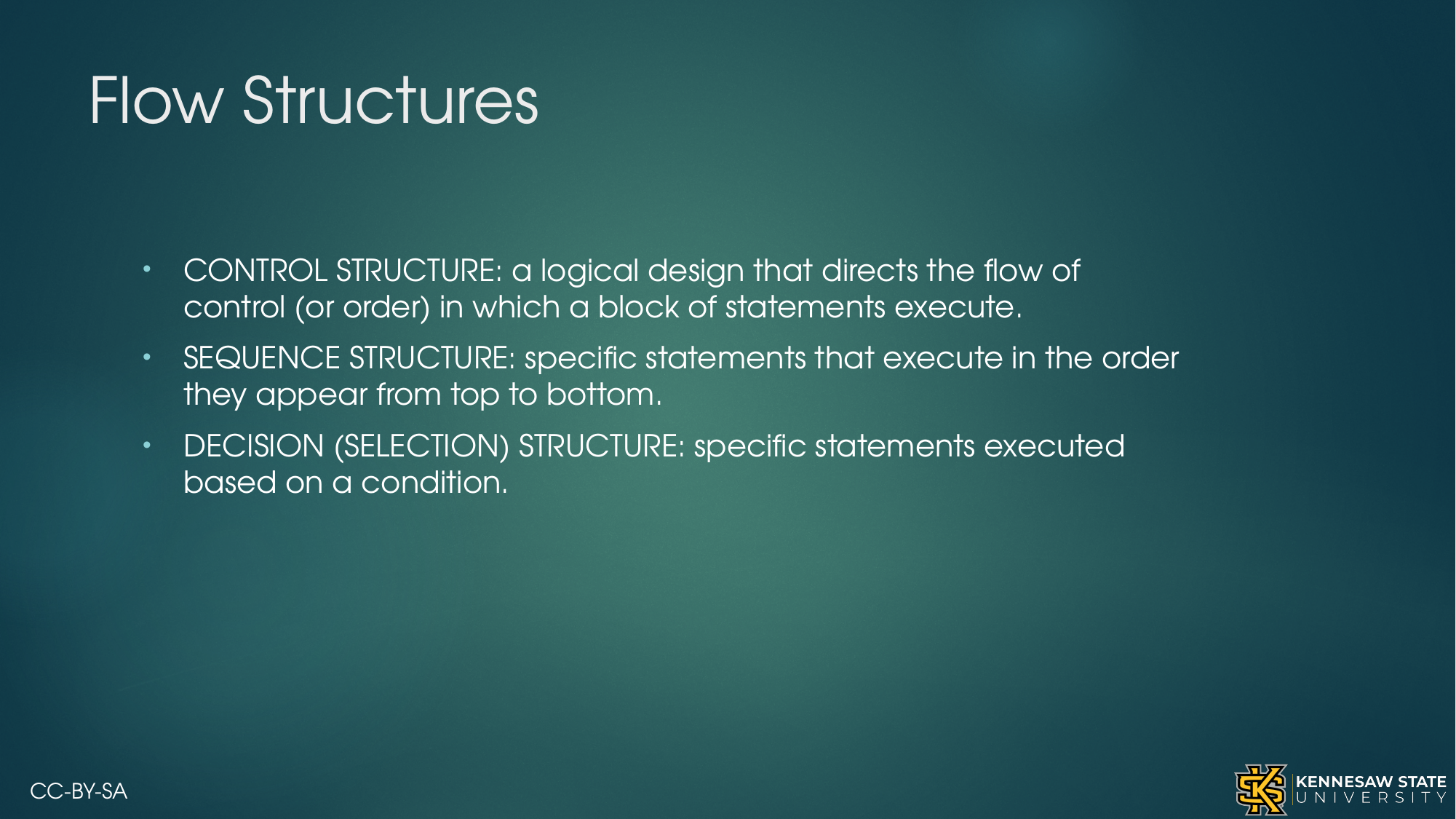

# Flow Structures
CONTROL STRUCTURE: a logical design that directs the flow of control (or order) in which a block of statements execute.
SEQUENCE STRUCTURE: specific statements that execute in the order they appear from top to bottom.
DECISION (SELECTION) STRUCTURE: specific statements executed based on a condition.